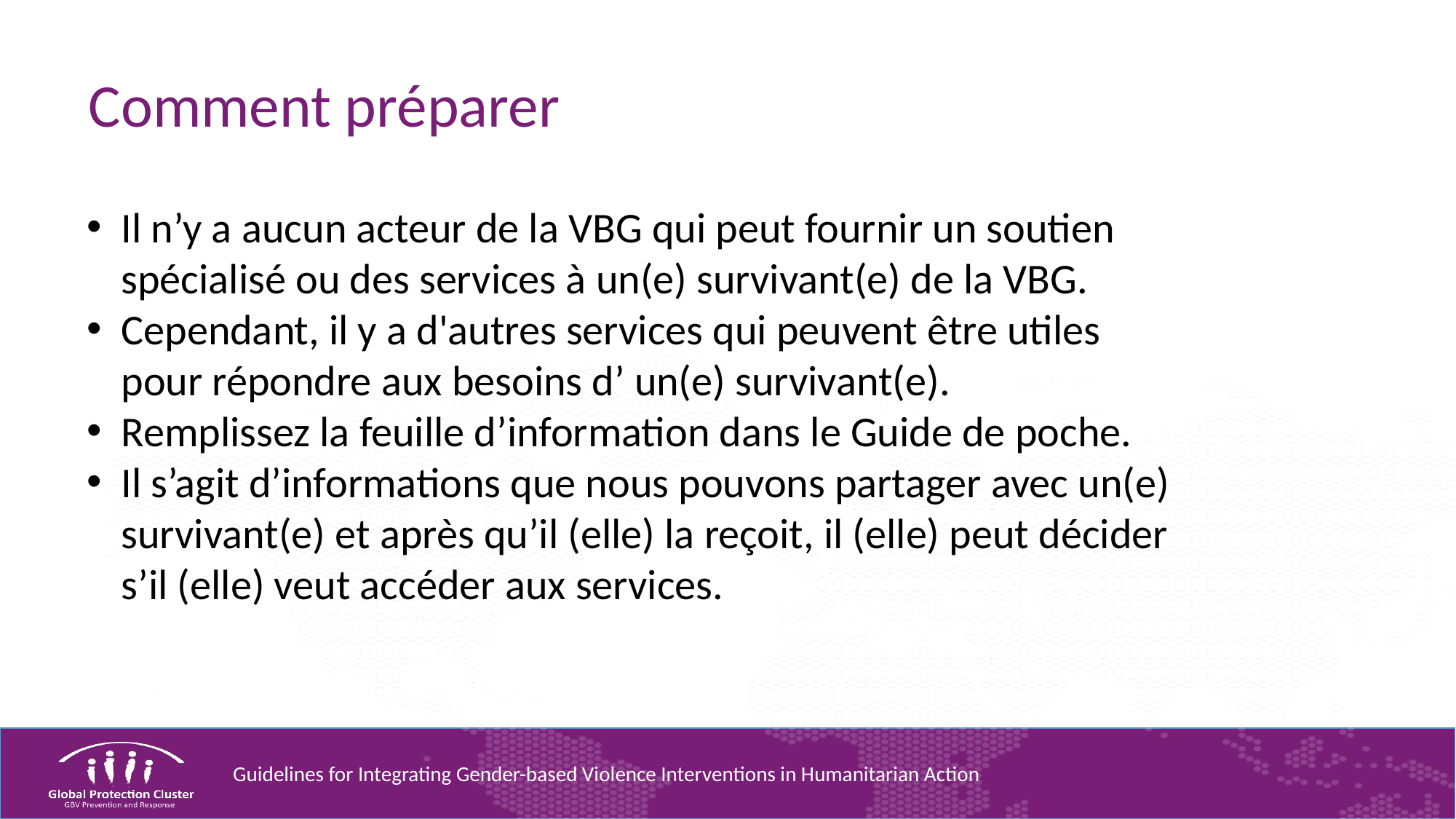

# Comment préparer
Il n’y a aucun acteur de la VBG qui peut fournir un soutien spécialisé ou des services à un(e) survivant(e) de la VBG.
Cependant, il y a d'autres services qui peuvent être utiles pour répondre aux besoins d’ un(e) survivant(e).
Remplissez la feuille d’information dans le Guide de poche.
Il s’agit d’informations que nous pouvons partager avec un(e) survivant(e) et après qu’il (elle) la reçoit, il (elle) peut décider s’il (elle) veut accéder aux services.